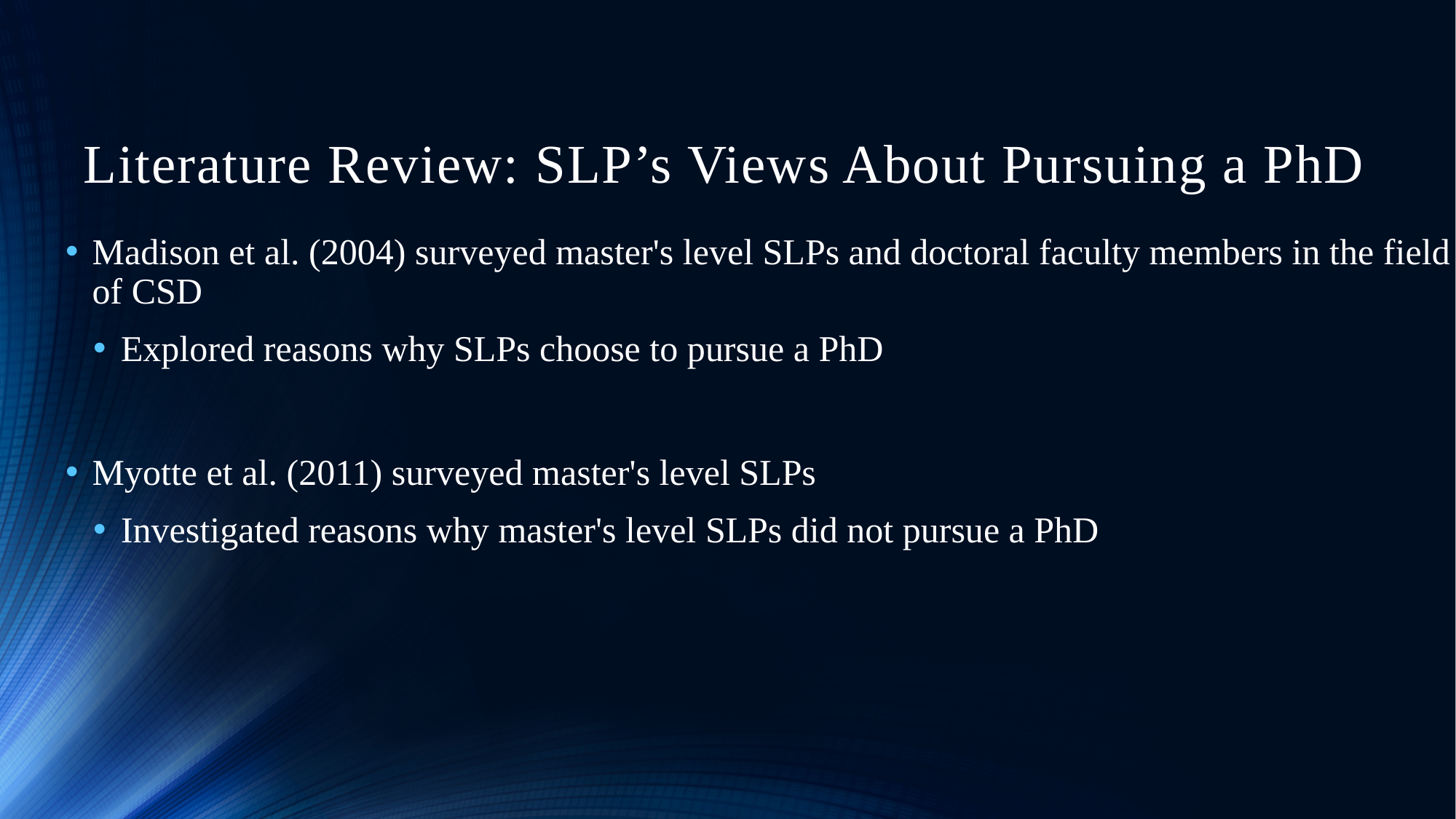

# Literature Review: SLP’s Views About Pursuing a PhD
Madison et al. (2004) surveyed master's level SLPs and doctoral faculty members in the field of CSD
Explored reasons why SLPs choose to pursue a PhD

Myotte et al. (2011) surveyed master's level SLPs
Investigated reasons why master's level SLPs did not pursue a PhD